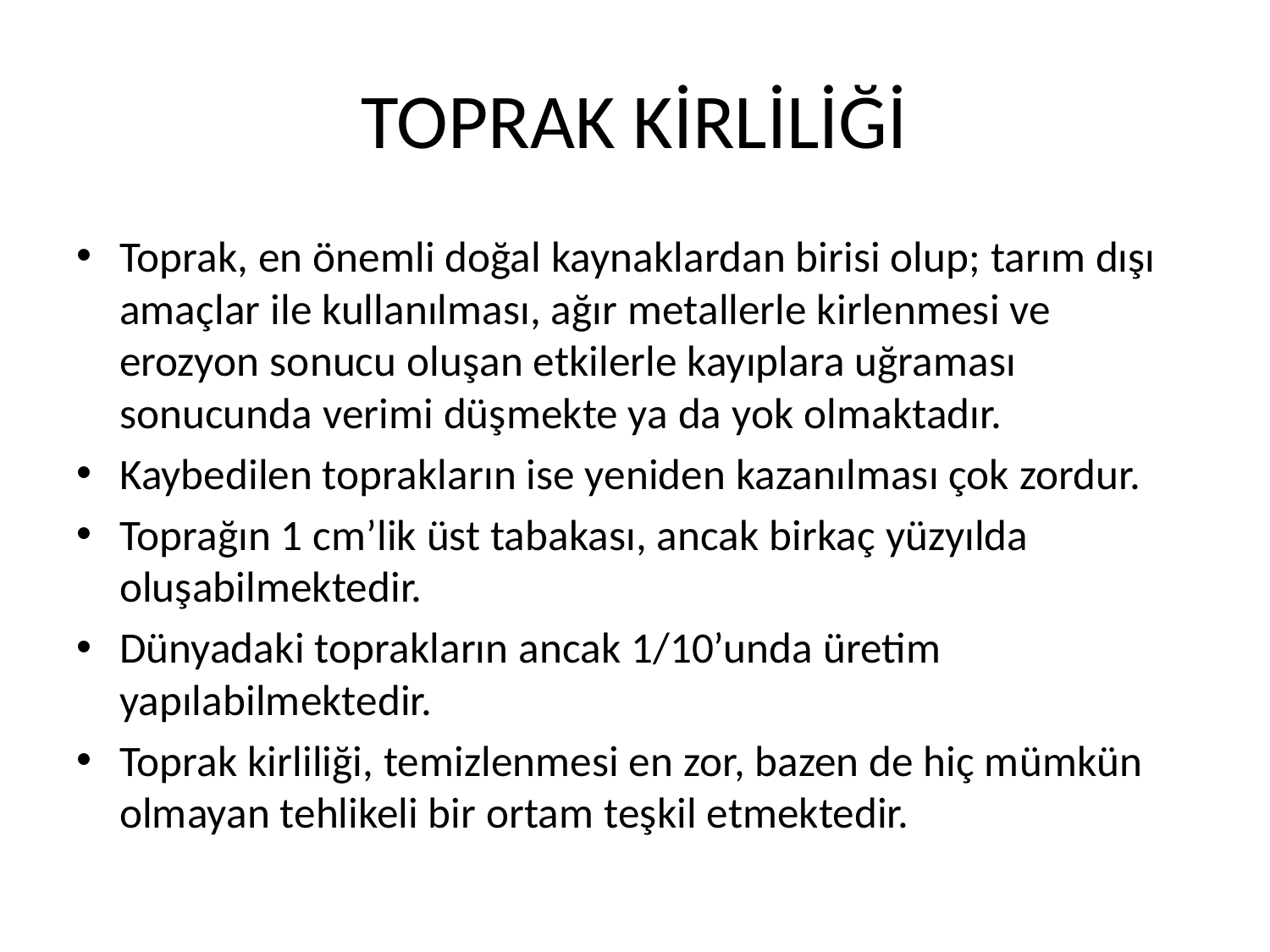

# TOPRAK KİRLİLİĞİ
Toprak, en önemli doğal kaynaklardan birisi olup; tarım dışı amaçlar ile kullanılması, ağır metallerle kirlenmesi ve erozyon sonucu oluşan etkilerle kayıplara uğraması sonucunda verimi düşmekte ya da yok olmaktadır.
Kaybedilen toprakların ise yeniden kazanılması çok zordur.
Toprağın 1 cm’lik üst tabakası, ancak birkaç yüzyılda oluşabilmektedir.
Dünyadaki toprakların ancak 1/10’unda üretim yapılabilmektedir.
Toprak kirliliği, temizlenmesi en zor, bazen de hiç mümkün olmayan tehlikeli bir ortam teşkil etmektedir.